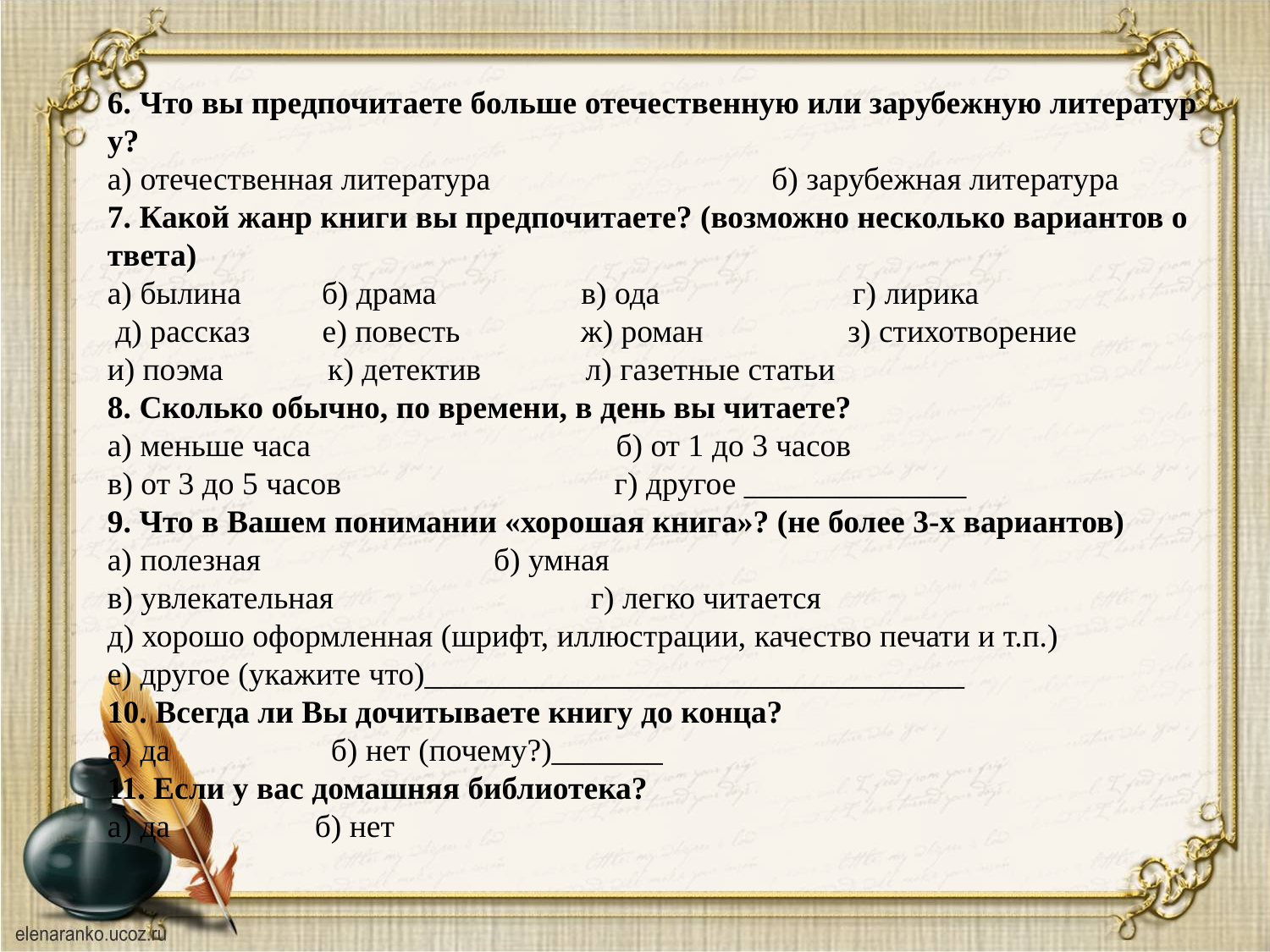

#
6. Что вы предпочитаете больше отечественную или зарубежную литературу?
а) отечественная литература                                   б) зарубежная литература
7. Какой жанр книги вы предпочитаете? (возможно несколько вариантов ответа)
а) былина          б) драма                  в) ода                        г) лирика
 д) рассказ         е) повесть               ж) роман                  з) стихотворение
и) поэма             к) детектив             л) газетные статьи
8. Сколько обычно, по времени, в день вы читаете?
а) меньше часа                                      б) от 1 до 3 часов
в) от 3 до 5 часов                                  г) другое ______________
9. Что в Вашем понимании «хорошая книга»? (не более 3-х вариантов)
а) полезная                             б) умная
в) увлекательная                                г) легко читается
д) хорошо оформленная (шрифт, иллюстрации, качество печати и т.п.)
е) другое (укажите что)__________________________________
10. Всегда ли Вы дочитываете книгу до конца?
а) да                    б) нет (почему?)_______
11. Если у вас домашняя библиотека?
а) да                  б) нет